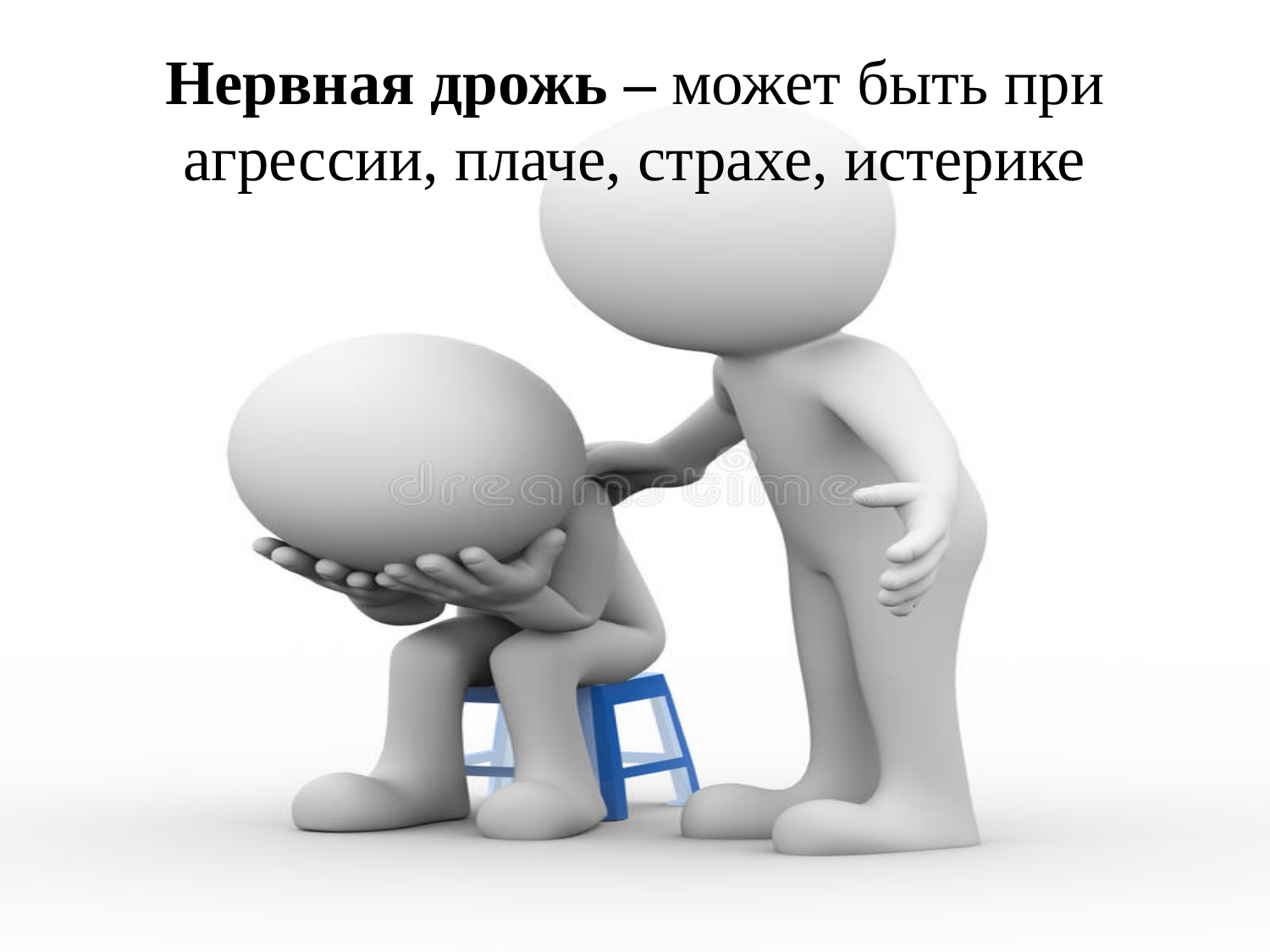

# Нервная дрожь – может быть при агрессии, плаче, страхе, истерике